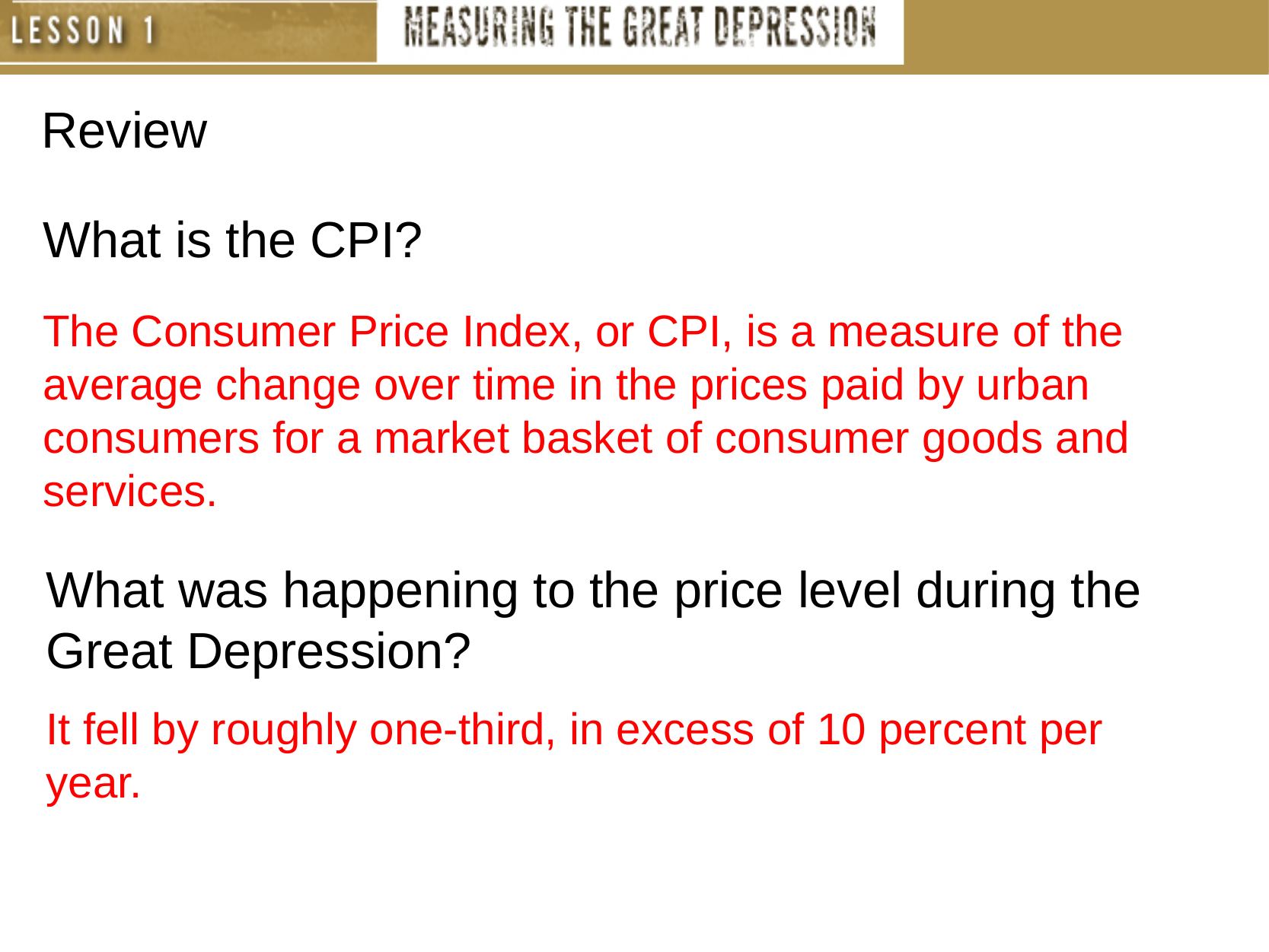

Review
What is the CPI?
The Consumer Price Index, or CPI, is a measure of the average change over time in the prices paid by urban consumers for a market basket of consumer goods and services.
What was happening to the price level during the Great Depression?
It fell by roughly one-third, in excess of 10 percent per year.